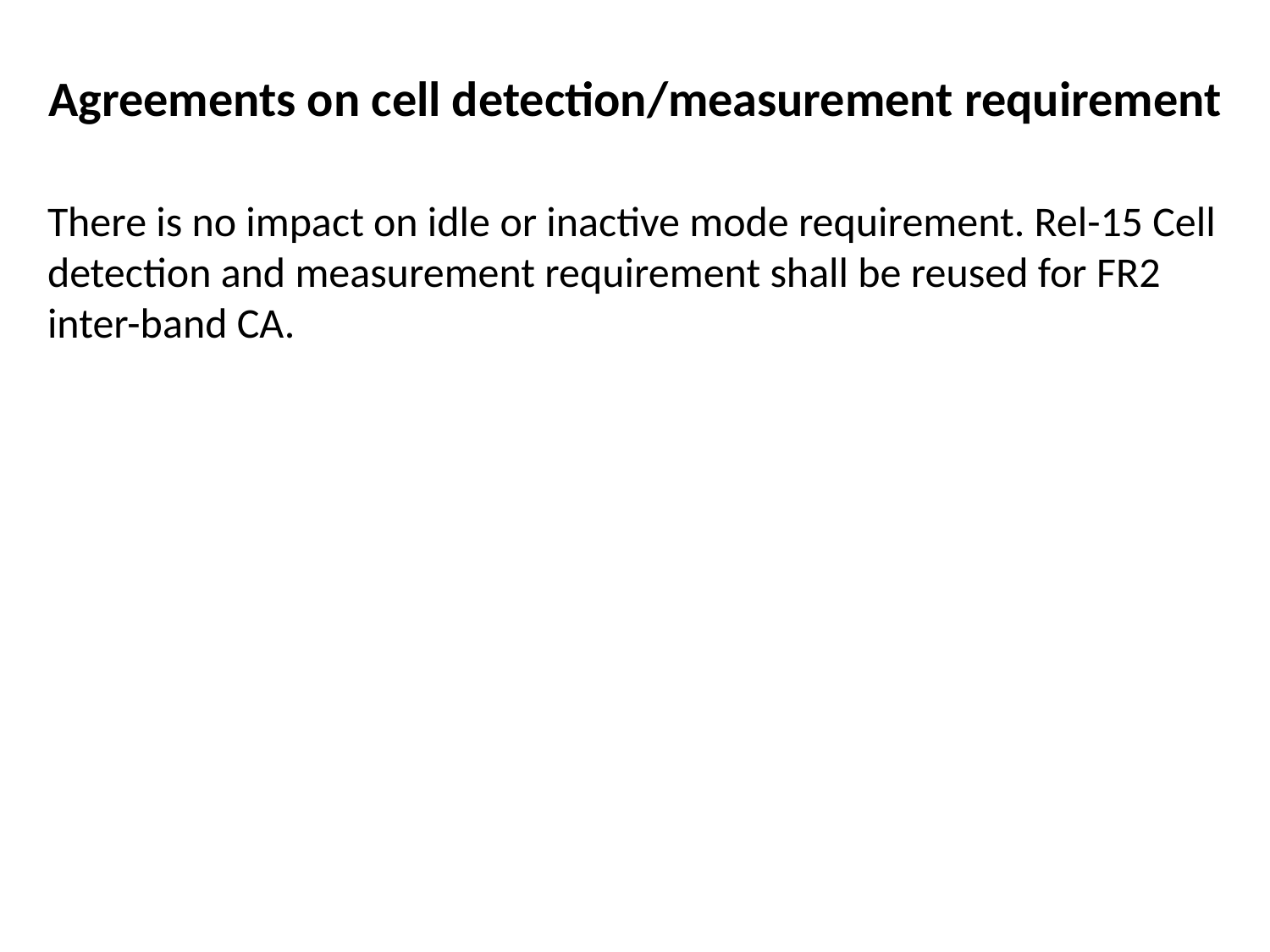

# Agreements on cell detection/measurement requirement
There is no impact on idle or inactive mode requirement. Rel-15 Cell detection and measurement requirement shall be reused for FR2 inter-band CA.